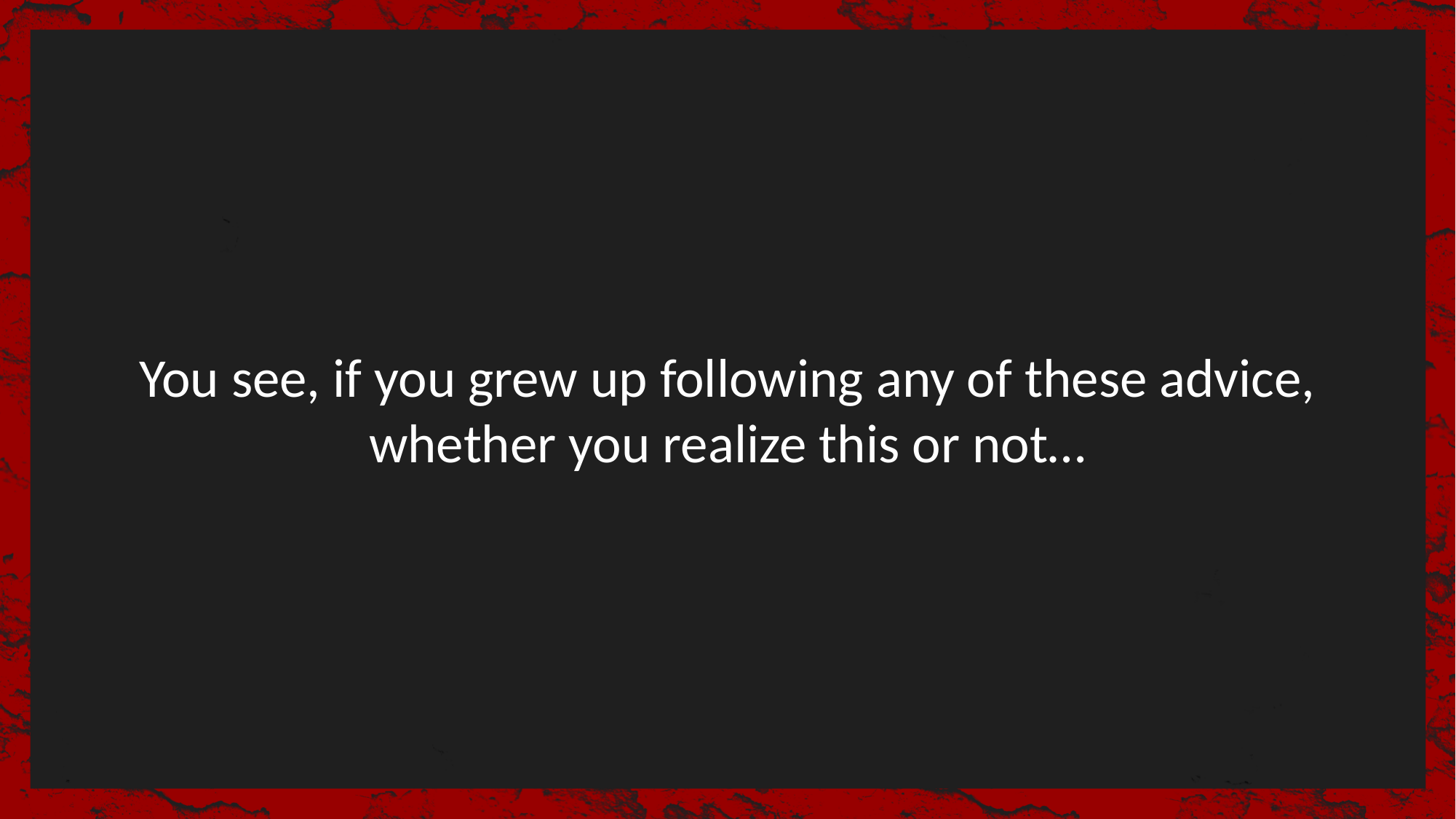

You see, if you grew up following any of these advice, whether you realize this or not…